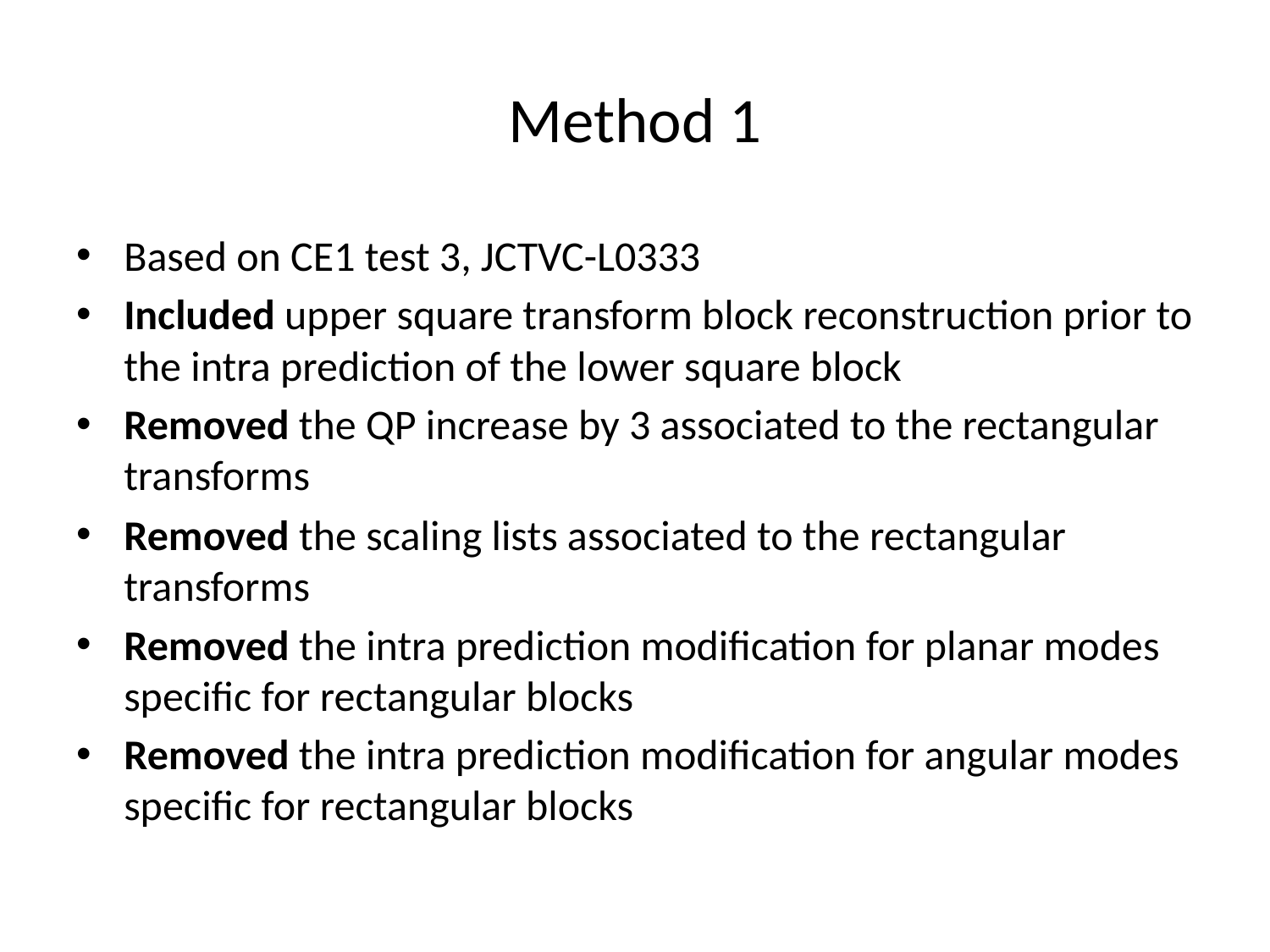

# Method 1
Based on CE1 test 3, JCTVC-L0333
Included upper square transform block reconstruction prior to the intra prediction of the lower square block
Removed the QP increase by 3 associated to the rectangular transforms
Removed the scaling lists associated to the rectangular transforms
Removed the intra prediction modification for planar modes specific for rectangular blocks
Removed the intra prediction modification for angular modes specific for rectangular blocks